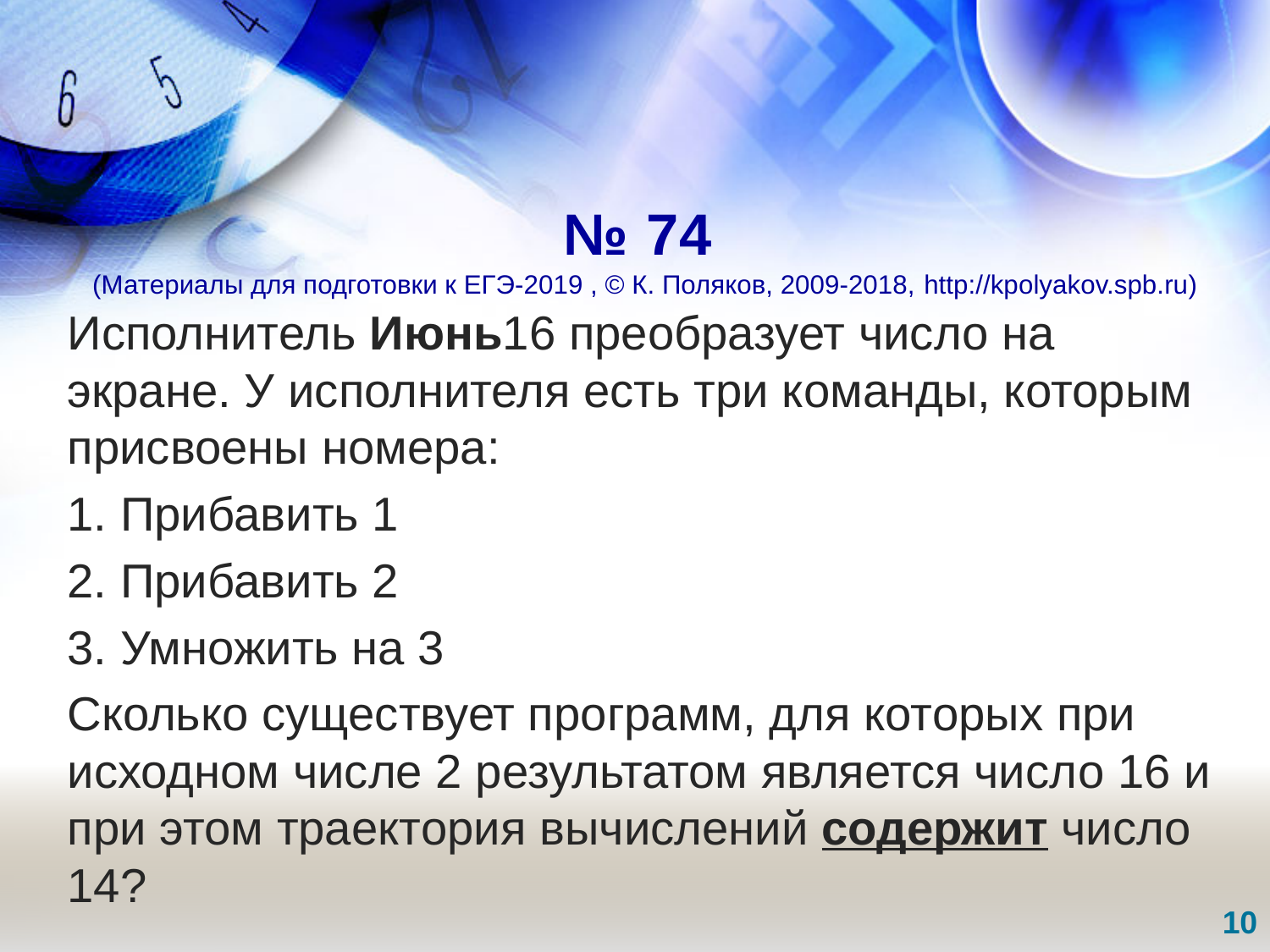

№ 74
(Материалы для подготовки к ЕГЭ-2019 , © К. Поляков, 2009-2018, http://kpolyakov.spb.ru)
Исполнитель Июнь16 преобразует число на экране. У исполнителя есть три команды, которым присвоены номера:
1. Прибавить 1
2. Прибавить 2
3. Умножить на 3
Сколько существует программ, для которых при исходном числе 2 результатом является число 16 и при этом траектория вычислений содержит число 14?

10